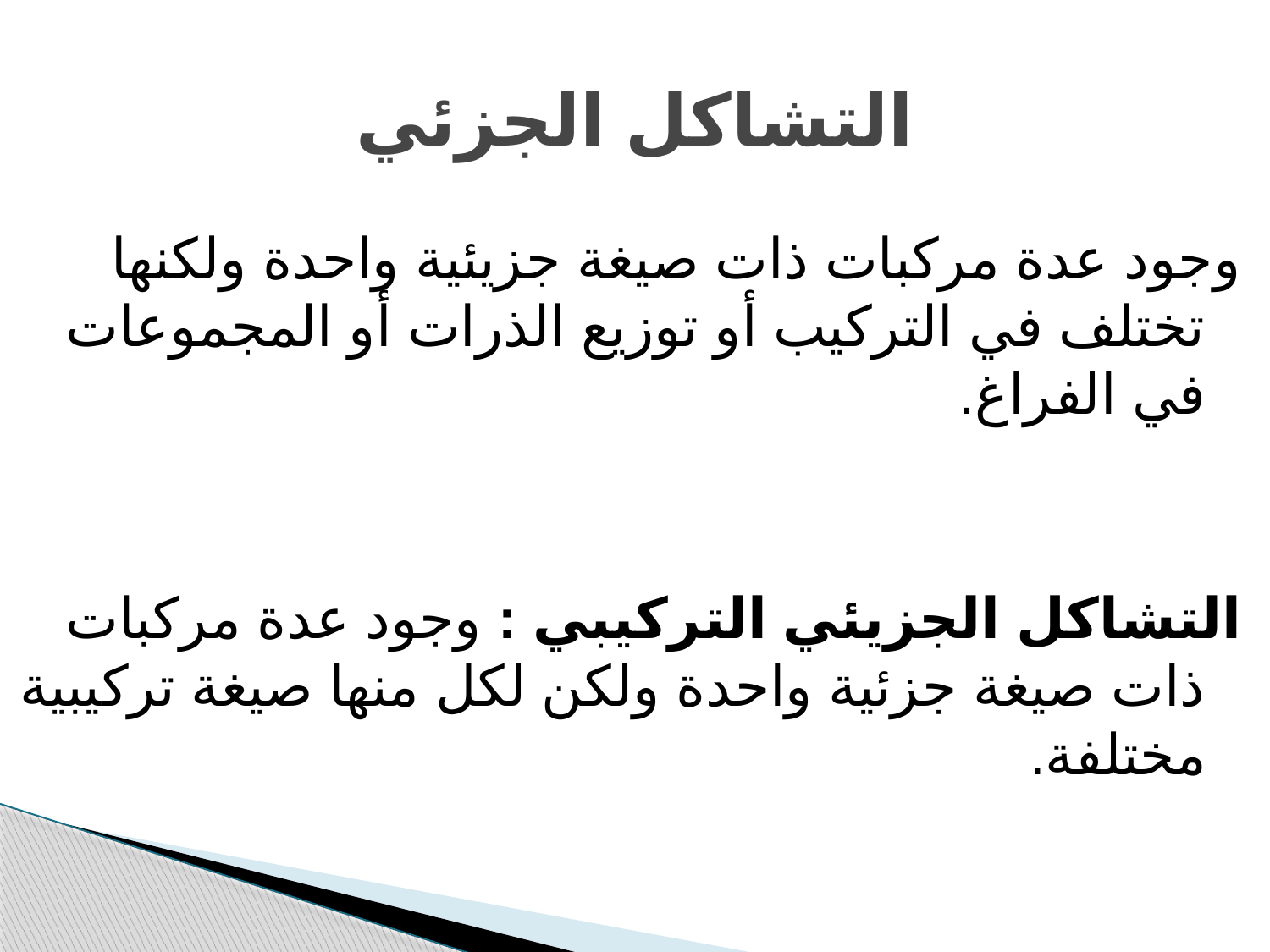

# التشاكل الجزئي
وجود عدة مركبات ذات صيغة جزيئية واحدة ولكنها تختلف في التركيب أو توزيع الذرات أو المجموعات في الفراغ.

التشاكل الجزيئي التركيبي : وجود عدة مركبات ذات صيغة جزئية واحدة ولكن لكل منها صيغة تركيبية مختلفة.